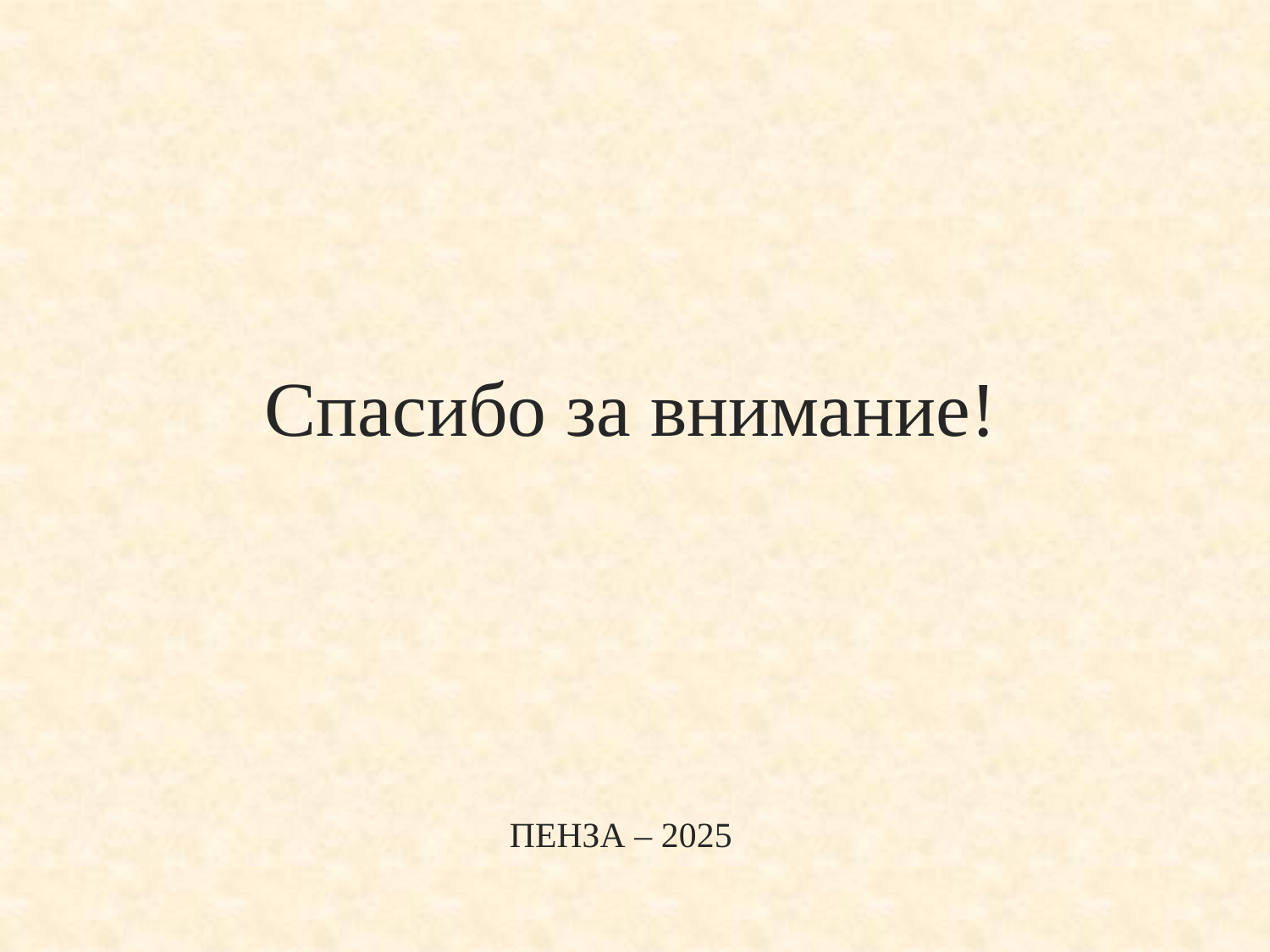

Спасибо за внимание!
# ПЕНЗА – 2025